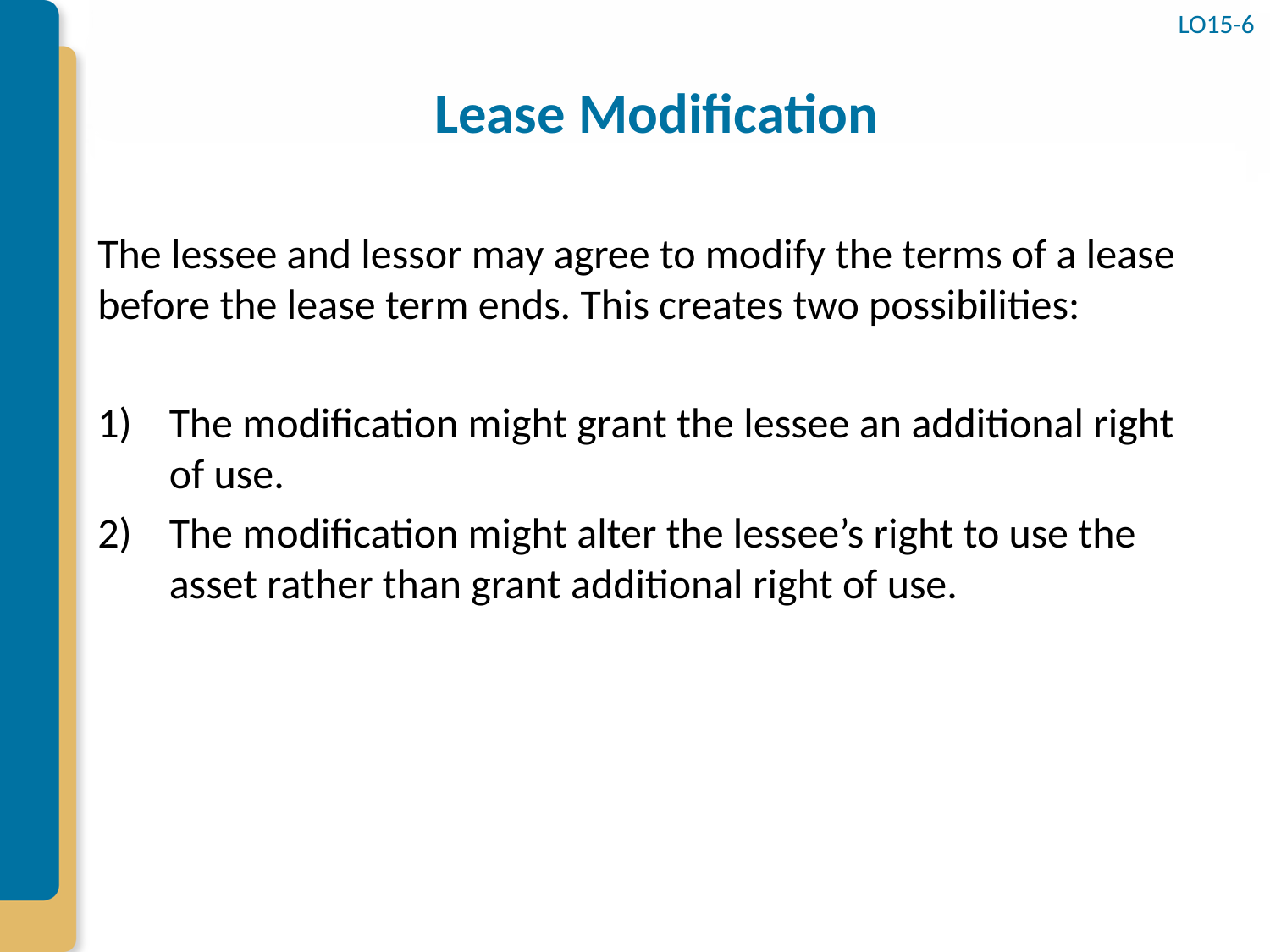

LO15-6
# Lease Modification
The lessee and lessor may agree to modify the terms of a lease before the lease term ends. This creates two possibilities:

The modification might grant the lessee an additional right of use.
The modification might alter the lessee’s right to use the asset rather than grant additional right of use.